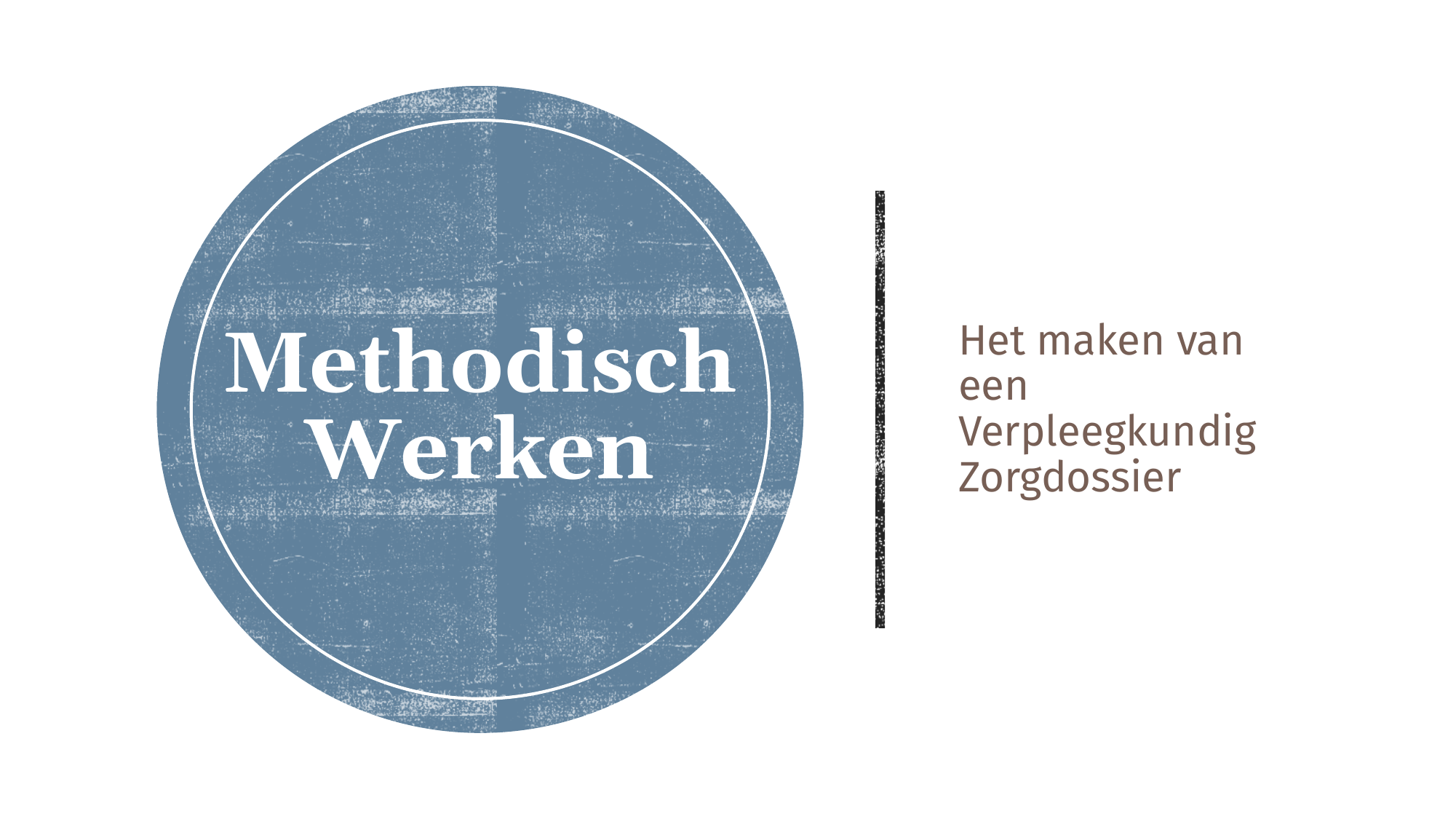

# Methodisch Werken
Het maken van een Verpleegkundig Zorgdossier